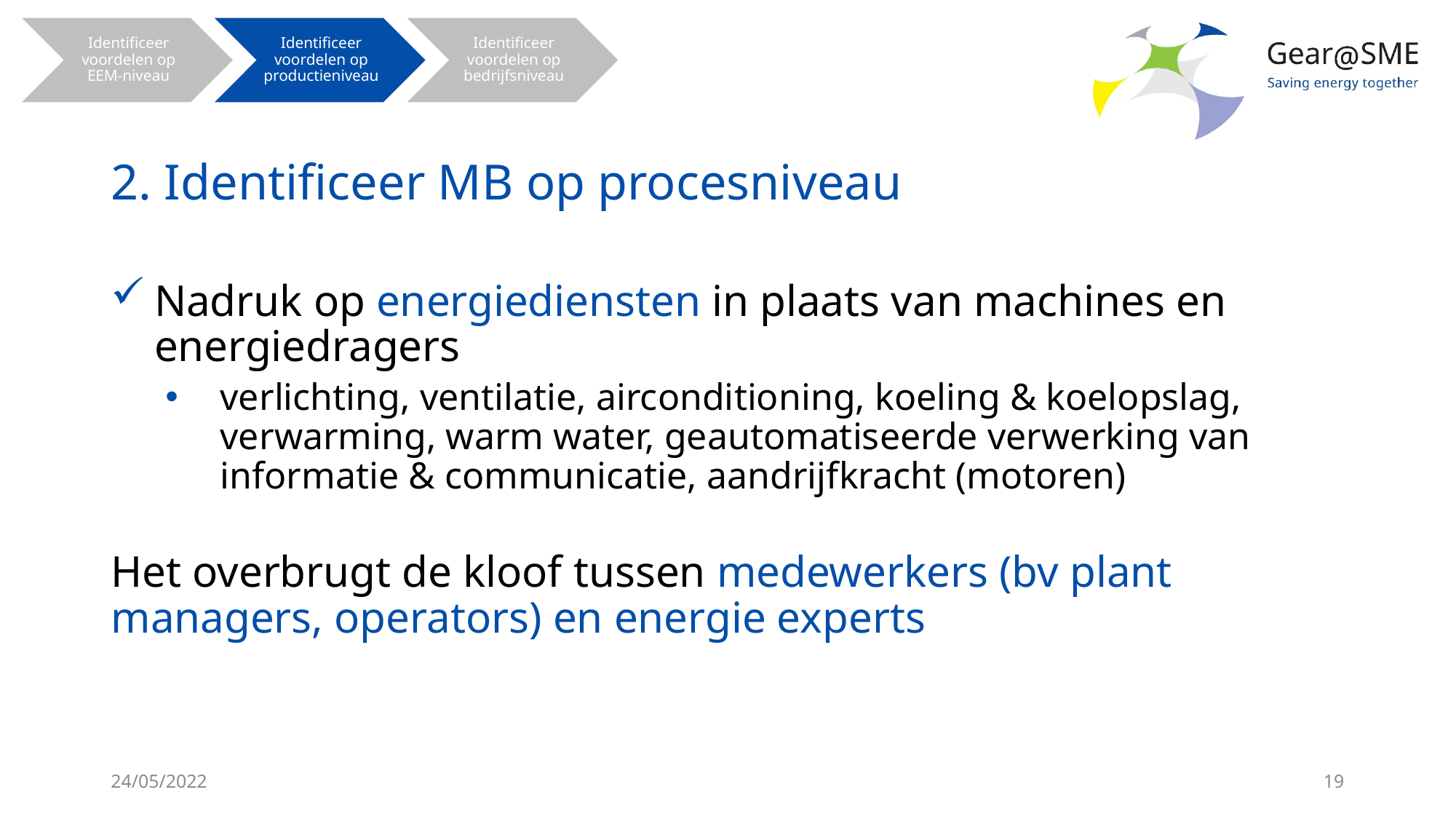

Identificeer voordelen op EEM-niveau
Identificeer voordelen op productieniveau
Identificeer voordelen op bedrijfsniveau
# 2. Identificeer MB op procesniveau

Nadruk op energiediensten in plaats van machines en energiedragers
verlichting, ventilatie, airconditioning, koeling & koelopslag, verwarming, warm water, geautomatiseerde verwerking van informatie & communicatie, aandrijfkracht (motoren)

Het overbrugt de kloof tussen medewerkers (bv plant managers, operators) en energie experts

24/05/2022
19